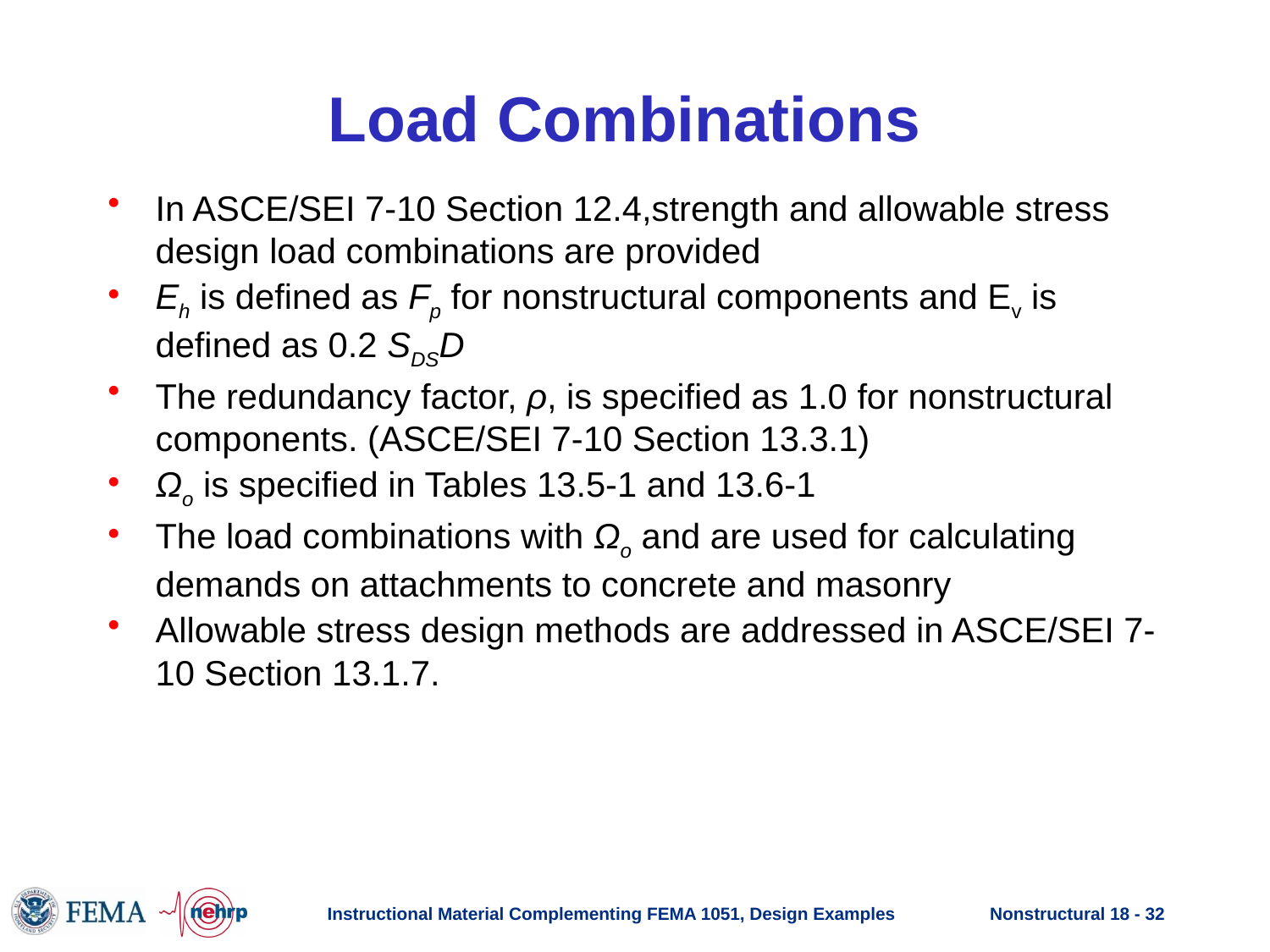

# Load Combinations
In ASCE/SEI 7-10 Section 12.4,strength and allowable stress design load combinations are provided
Eh is defined as Fp for nonstructural components and Ev is defined as 0.2 SDSD
The redundancy factor, ρ, is specified as 1.0 for nonstructural components. (ASCE/SEI 7-10 Section 13.3.1)
Ωo is specified in Tables 13.5-1 and 13.6-1
The load combinations with Ωo and are used for calculating demands on attachments to concrete and masonry
Allowable stress design methods are addressed in ASCE/SEI 7-10 Section 13.1.7.
Instructional Material Complementing FEMA 1051, Design Examples
Nonstructural 18 - 32